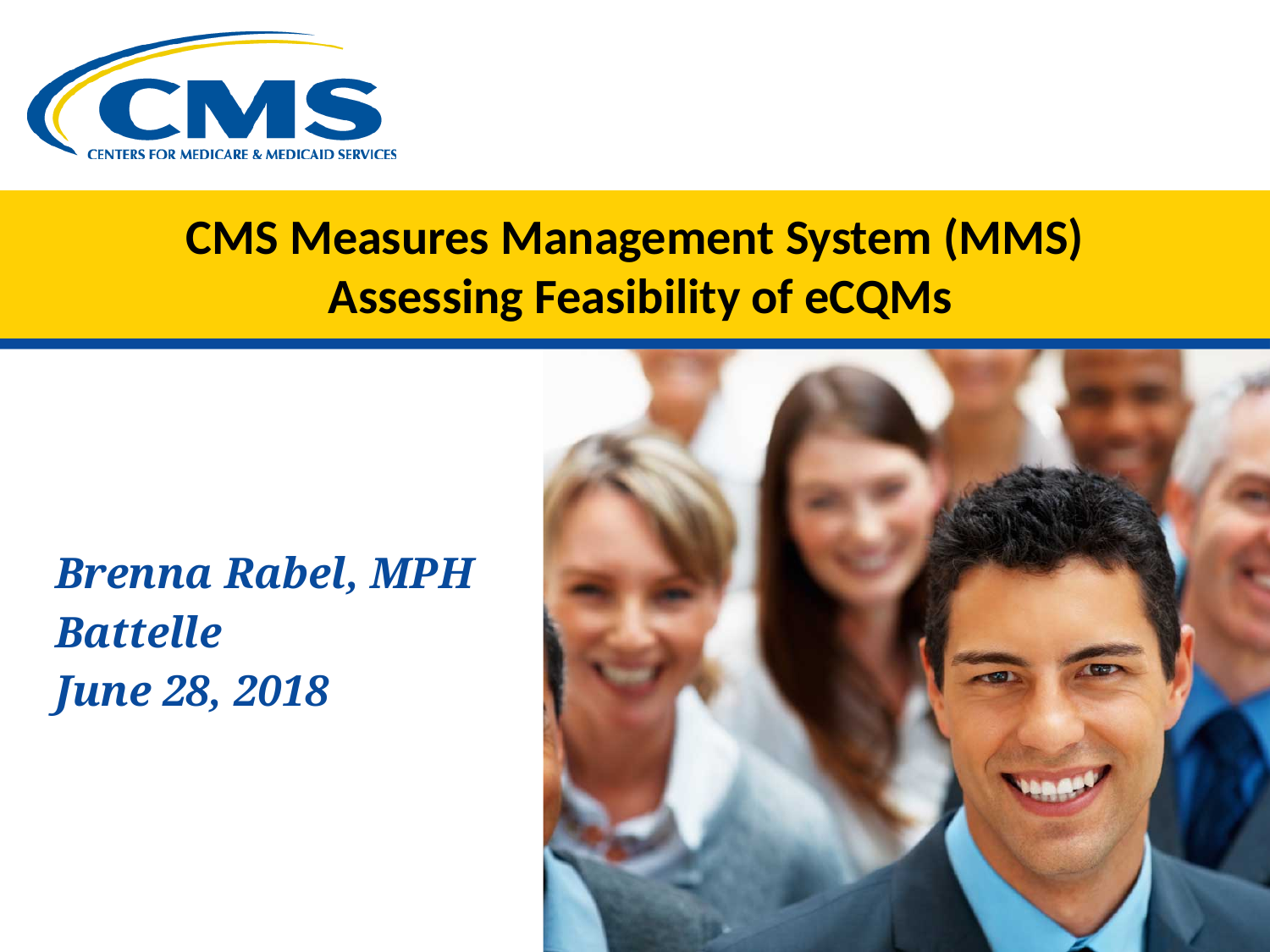

# CMS Measures Management System (MMS) Assessing Feasibility of eCQMs
Brenna Rabel, MPH
Battelle
June 28, 2018